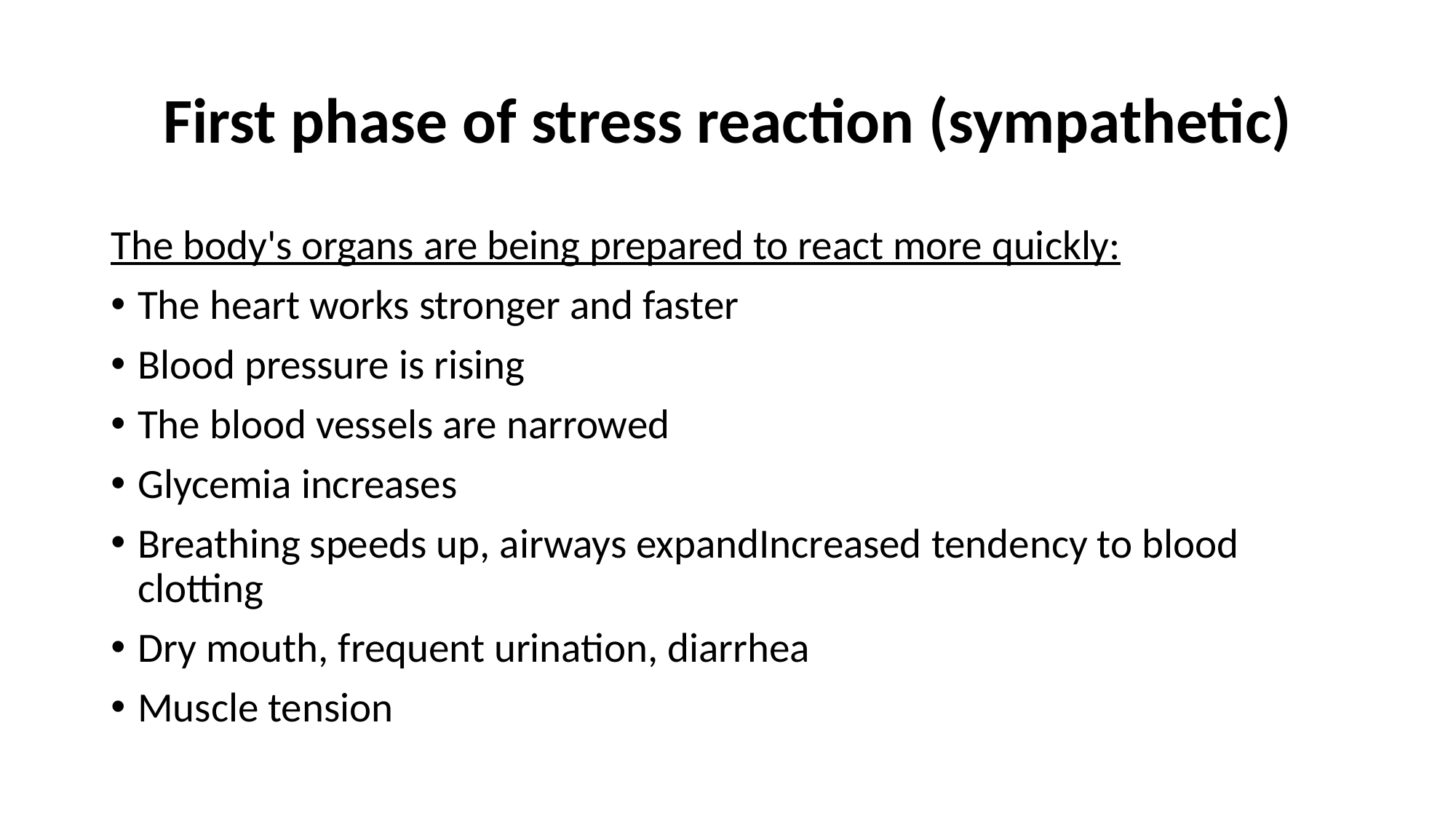

# First phase of stress reaction (sympathetic)
The body's organs are being prepared to react more quickly:
The heart works stronger and faster
Blood pressure is rising
The blood vessels are narrowed
Glycemia increases
Breathing speeds up, airways expandIncreased tendency to blood clotting
Dry mouth, frequent urination, diarrhea
Muscle tension